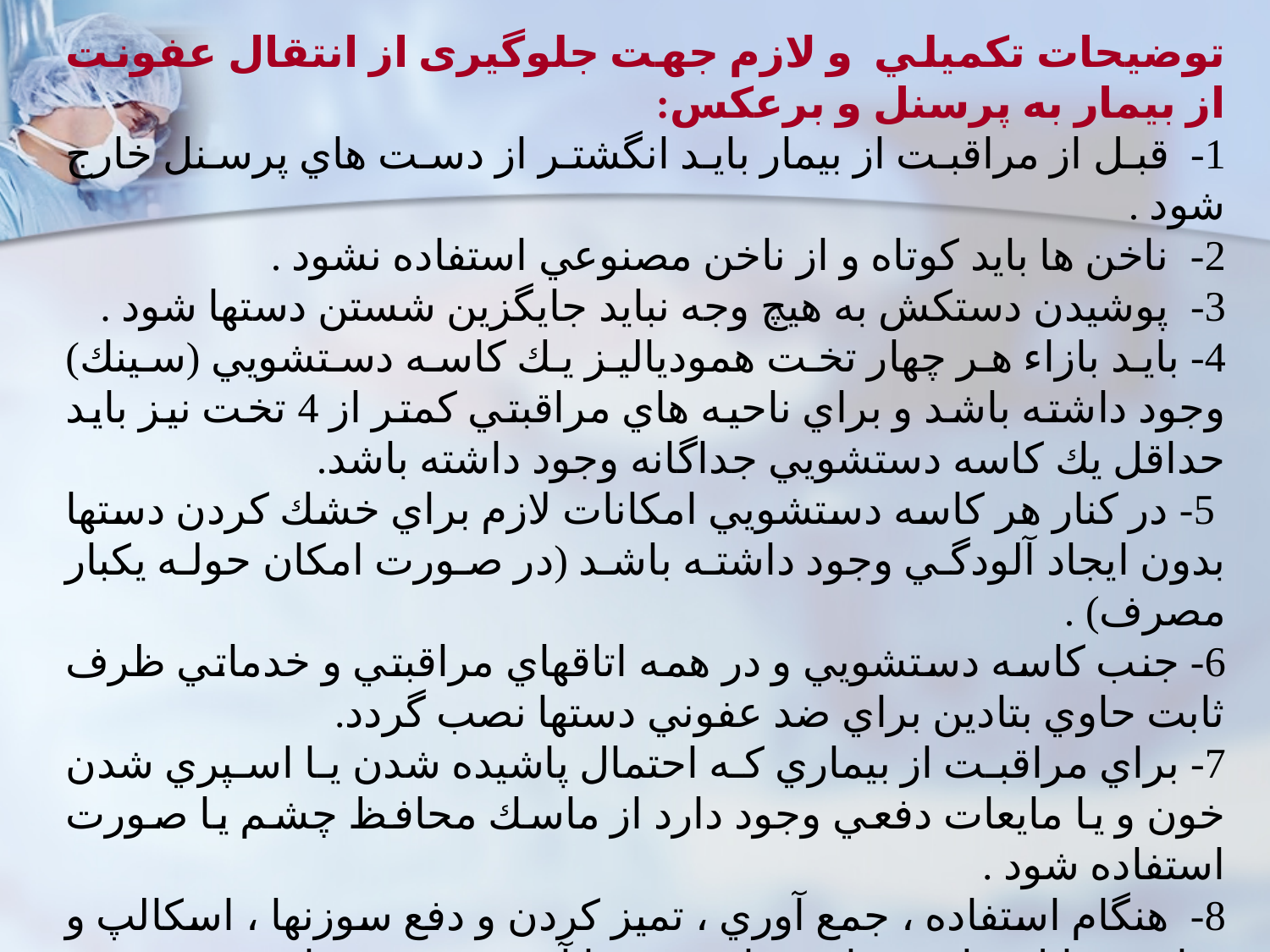

توضيحات تكميلي  و لازم جهت جلوگیری از انتقال عفونت از بیمار به پرسنل و برعکس:
1-  قبل از مراقبت از بيمار بايد انگشتر از دست هاي پرسنل خارج شود .
2-  ناخن ها بايد كوتاه و از ناخن مصنوعي استفاده نشود .
3-  پوشيدن دستكش به هيچ وجه نبايد جايگزين شستن دستها شود .
4- بايد بازاء هر چهار تخت همودياليز يك كاسه دستشويي (سينك) وجود داشته باشد و براي ناحيه هاي مراقبتي كمتر از 4 تخت نيز بايد حداقل يك كاسه دستشويي جداگانه وجود داشته باشد.
 5- در كنار هر كاسه دستشويي امكانات لازم براي خشك كردن دستها بدون ايجاد آلودگي وجود داشته باشد (در صورت امكان حوله يكبار مصرف) .
6- جنب كاسه دستشويي و در همه اتاقهاي مراقبتي و خدماتي ظرف ثابت حاوي بتادین براي ضد عفوني دستها نصب گردد.
7- براي مراقبت از بيماري كه احتمال پاشيده شدن يا اسپري شدن خون و يا مايعات دفعي وجود دارد از ماسك محافظ چشم يا صورت استفاده شود .
8-  هنگام استفاده ، جمع آوري ، تميز كردن و دفع سوزنها ، اسكالپ و ساير وسايل نوك تيز بايد مراقب بود تا آسيبي به فرد وارد نشود.